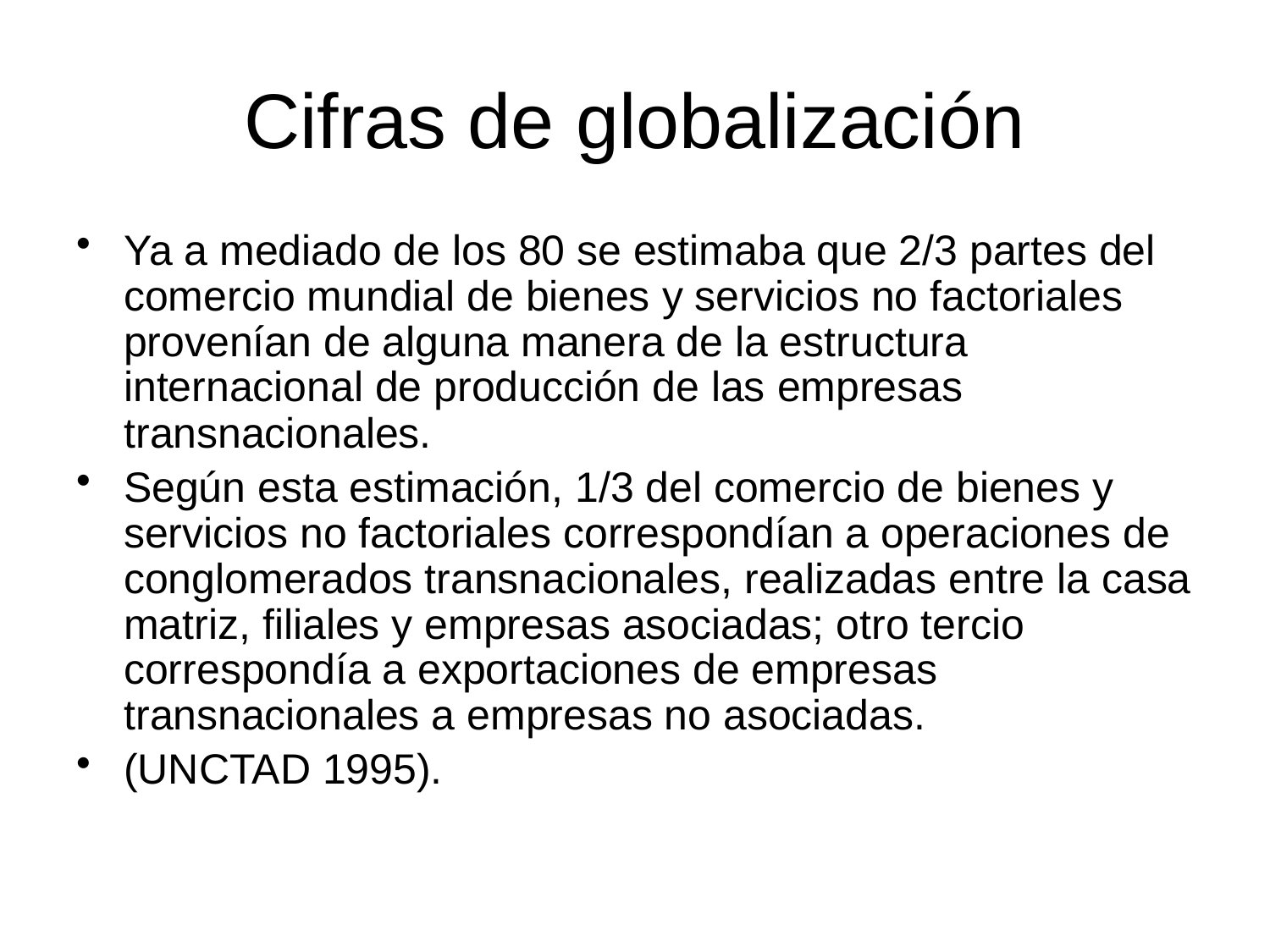

# Cifras de globalización
Ya a mediado de los 80 se estimaba que 2/3 partes del comercio mundial de bienes y servicios no factoriales provenían de alguna manera de la estructura internacional de producción de las empresas transnacionales.
Según esta estimación, 1/3 del comercio de bienes y servicios no factoriales correspondían a operaciones de conglomerados transnacionales, realizadas entre la casa matriz, filiales y empresas asociadas; otro tercio correspondía a exportaciones de empresas transnacionales a empresas no asociadas.
(UNCTAD 1995).